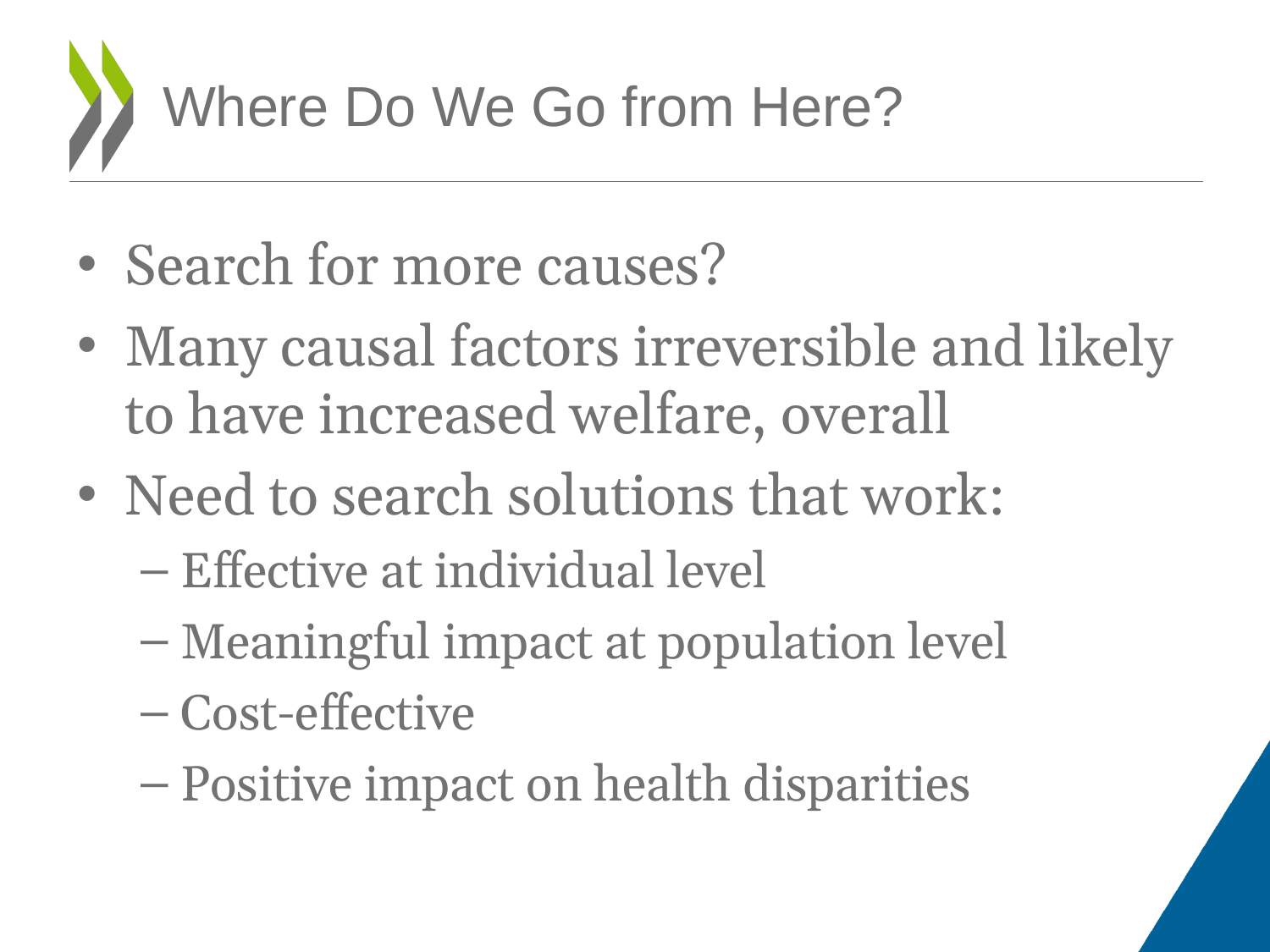

# Where Do We Go from Here?
Search for more causes?
Many causal factors irreversible and likely to have increased welfare, overall
Need to search solutions that work:
Effective at individual level
Meaningful impact at population level
Cost-effective
Positive impact on health disparities